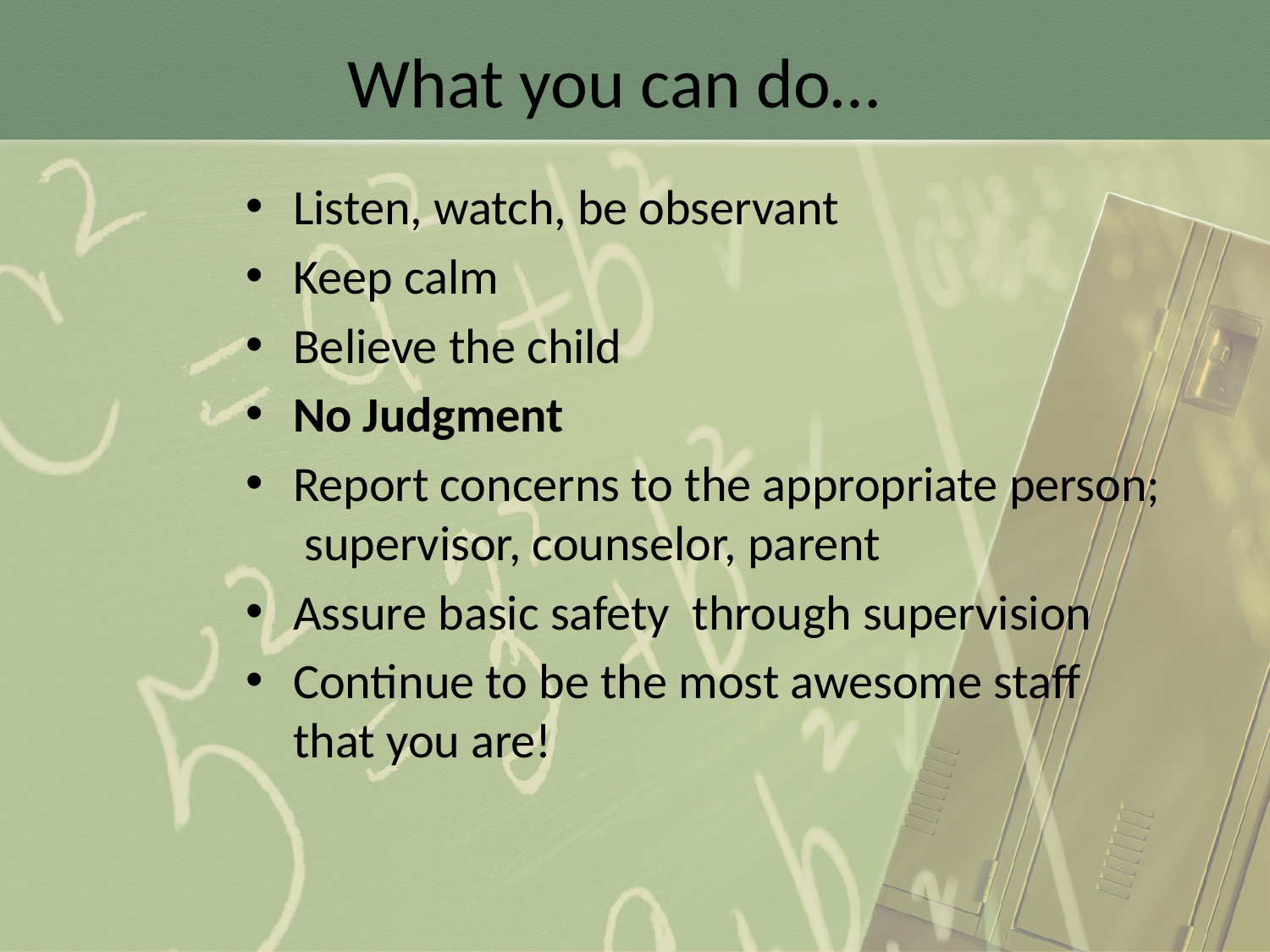

# What you can do…
Listen, watch, be observant
Keep calm
Believe the child
No Judgment
Report concerns to the appropriate person;  supervisor, counselor, parent
Assure basic safety  through supervision
Continue to be the most awesome staff that you are!